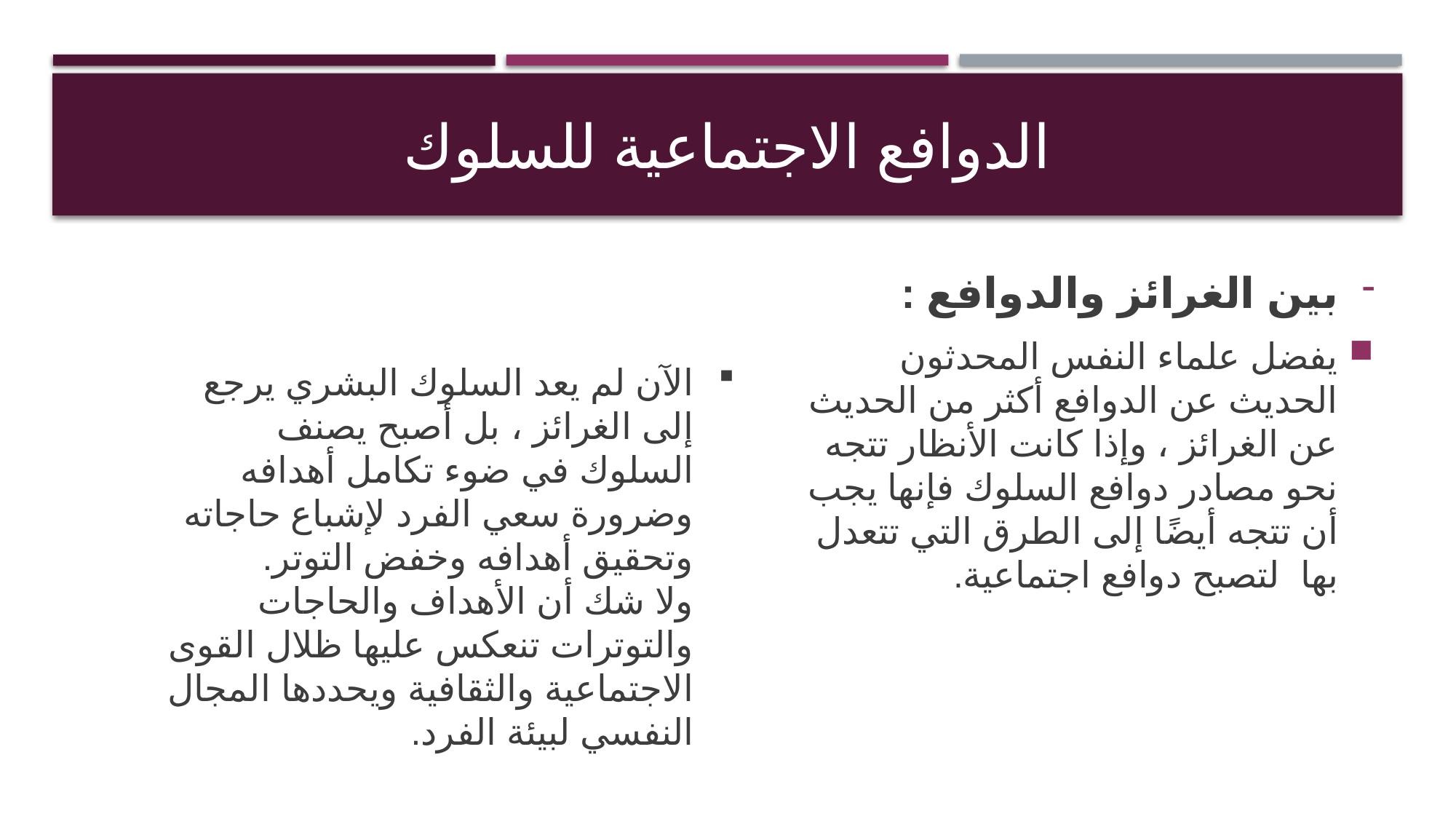

# الدوافع الاجتماعية للسلوك
بين الغرائز والدوافع :
يفضل علماء النفس المحدثون الحديث عن الدوافع أكثر من الحديث عن الغرائز ، وإذا كانت الأنظار تتجه نحو مصادر دوافع السلوك فإنها يجب أن تتجه أيضًا إلى الطرق التي تتعدل بها  لتصبح دوافع اجتماعية.
الآن لم يعد السلوك البشري يرجع إلى الغرائز ، بل أصبح يصنف السلوك في ضوء تكامل أهدافه وضرورة سعي الفرد لإشباع حاجاته وتحقيق أهدافه وخفض التوتر.
ولا شك أن الأهداف والحاجات والتوترات تنعكس عليها ظلال القوى الاجتماعية والثقافية ويحددها المجال النفسي لبيئة الفرد.